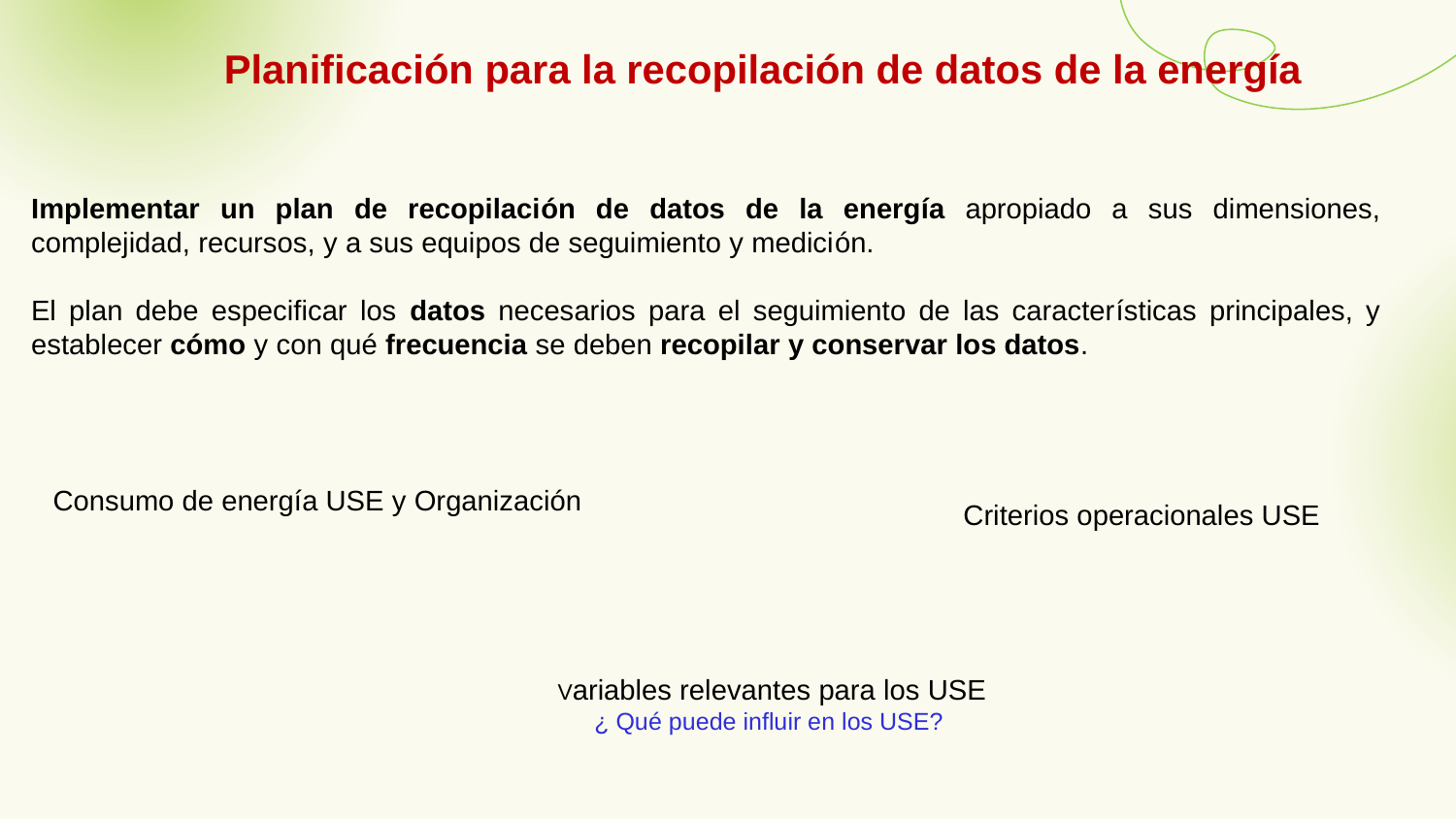

Planificación para la recopilación de datos de la energía

Implementar un plan de recopilación de datos de la energía apropiado a sus dimensiones, complejidad, recursos, y a sus equipos de seguimiento y medición.

El plan debe especificar los datos necesarios para el seguimiento de las características principales, y establecer cómo y con qué frecuencia se deben recopilar y conservar los datos.
Consumo de energía USE y Organización

Criterios operacionales USE

 Variables relevantes para los USE
¿ Qué puede influir en los USE?